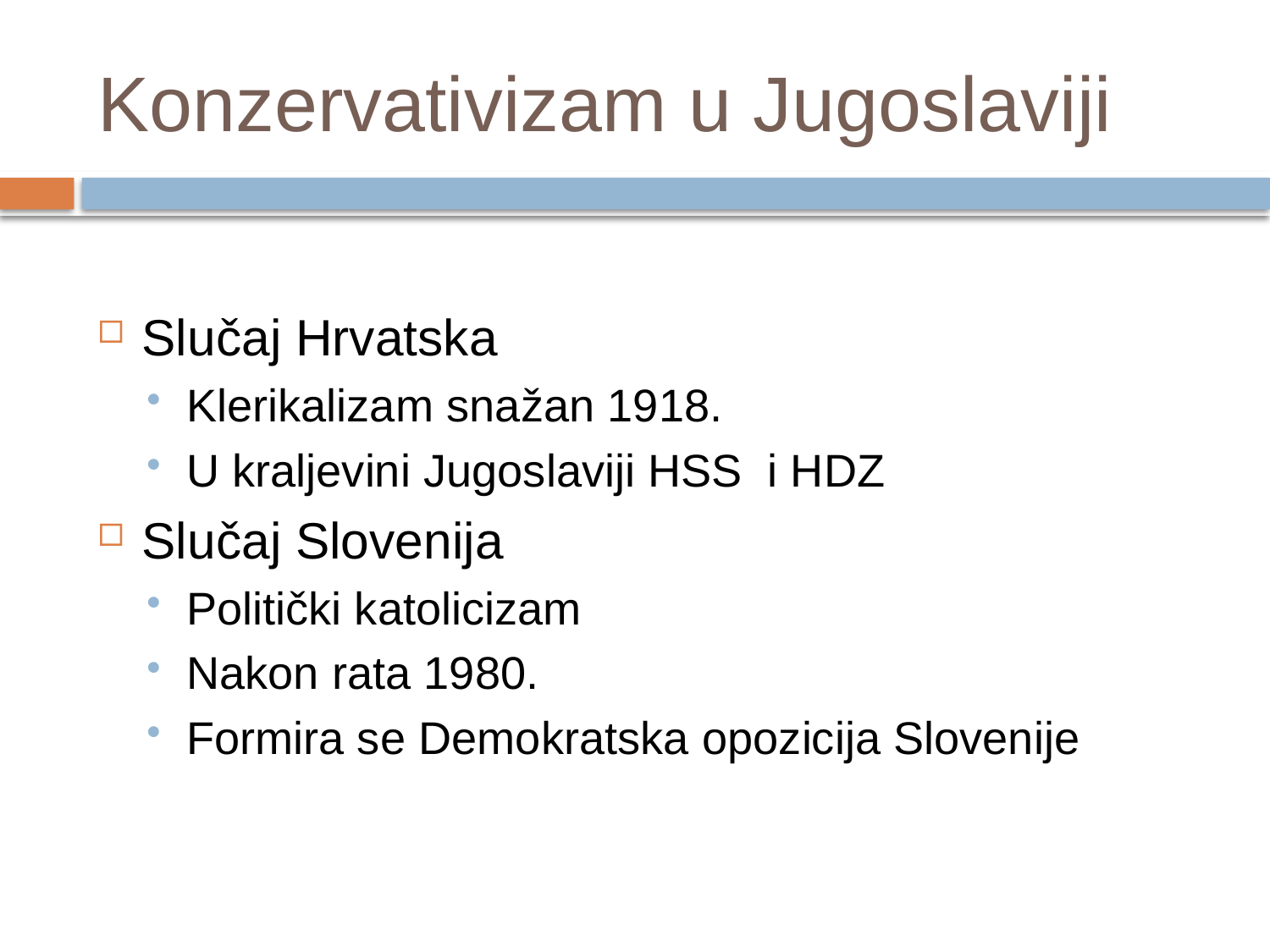

# Konzervativizam u Jugoslaviji
Slučaj Hrvatska
Klerikalizam snažan 1918.
U kraljevini Jugoslaviji HSS  i HDZ
Slučaj Slovenija
Politički katolicizam
Nakon rata 1980.
Formira se Demokratska opozicija Slovenije